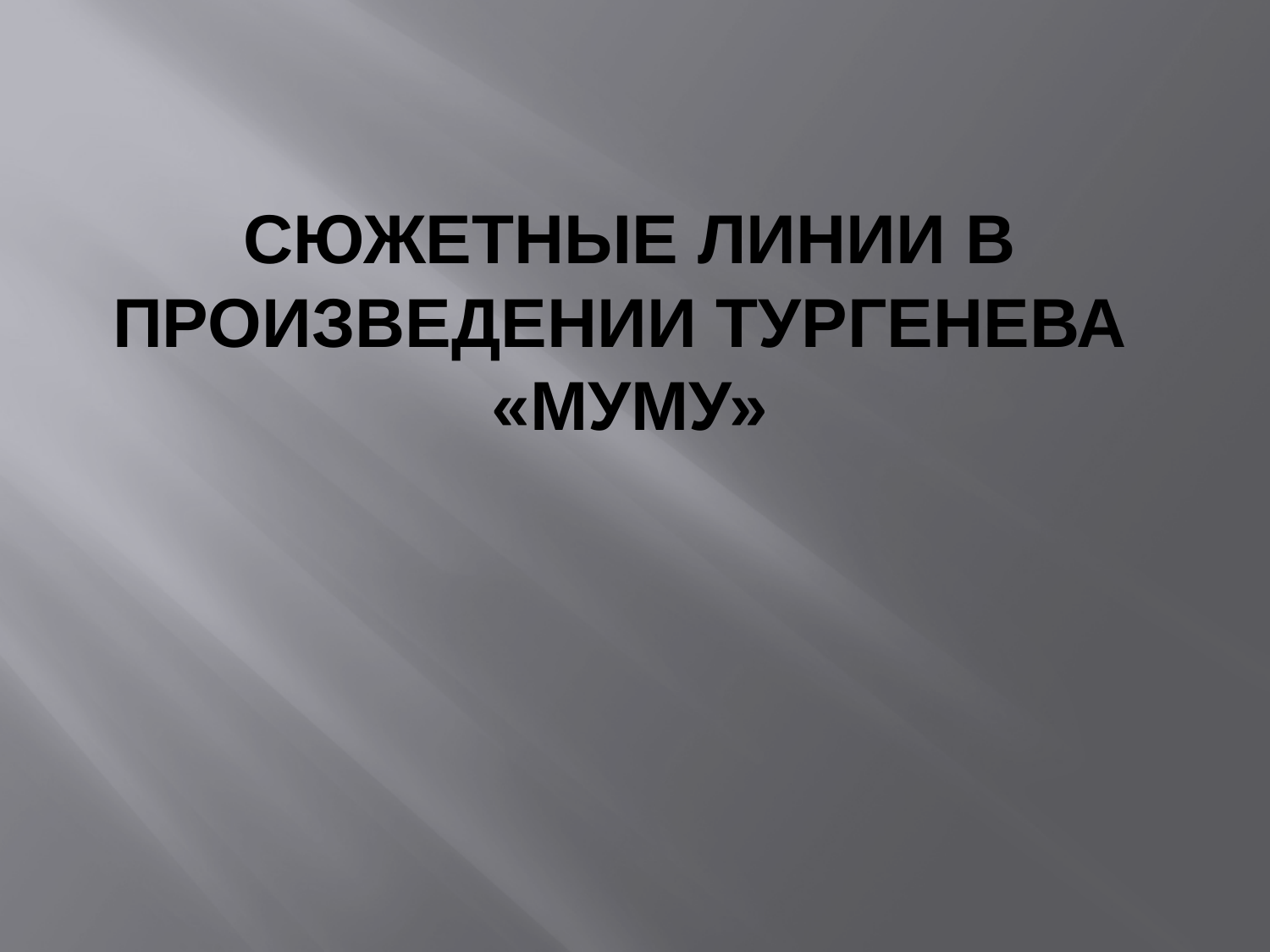

# Сюжетные линии в произведении Тургенева «МУМУ»